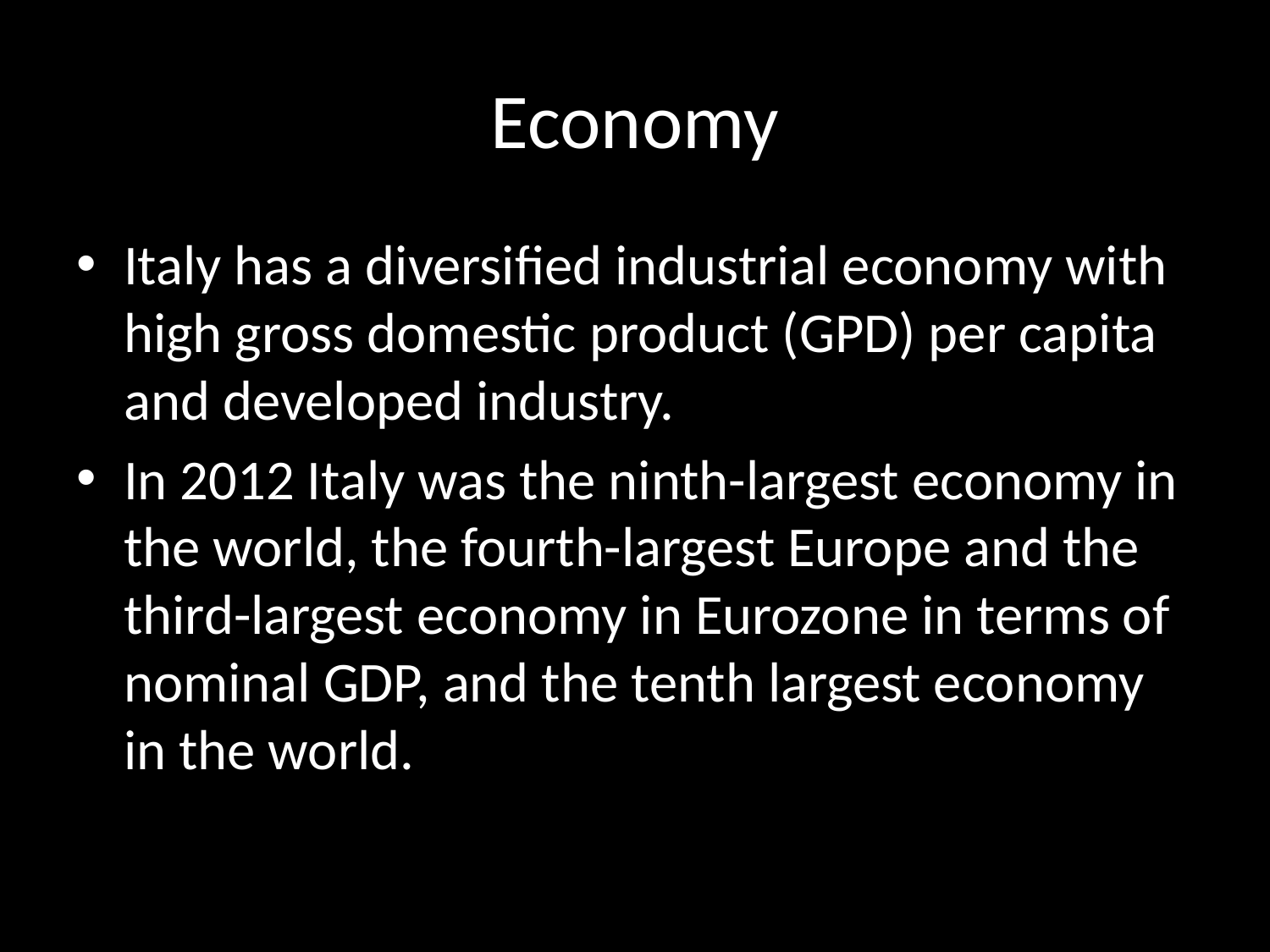

# Economy
Italy has a diversified industrial economy with high gross domestic product (GPD) per capita and developed industry.
In 2012 Italy was the ninth-largest economy in the world, the fourth-largest Europe and the third-largest economy in Eurozone in terms of nominal GDP, and the tenth largest economy in the world.